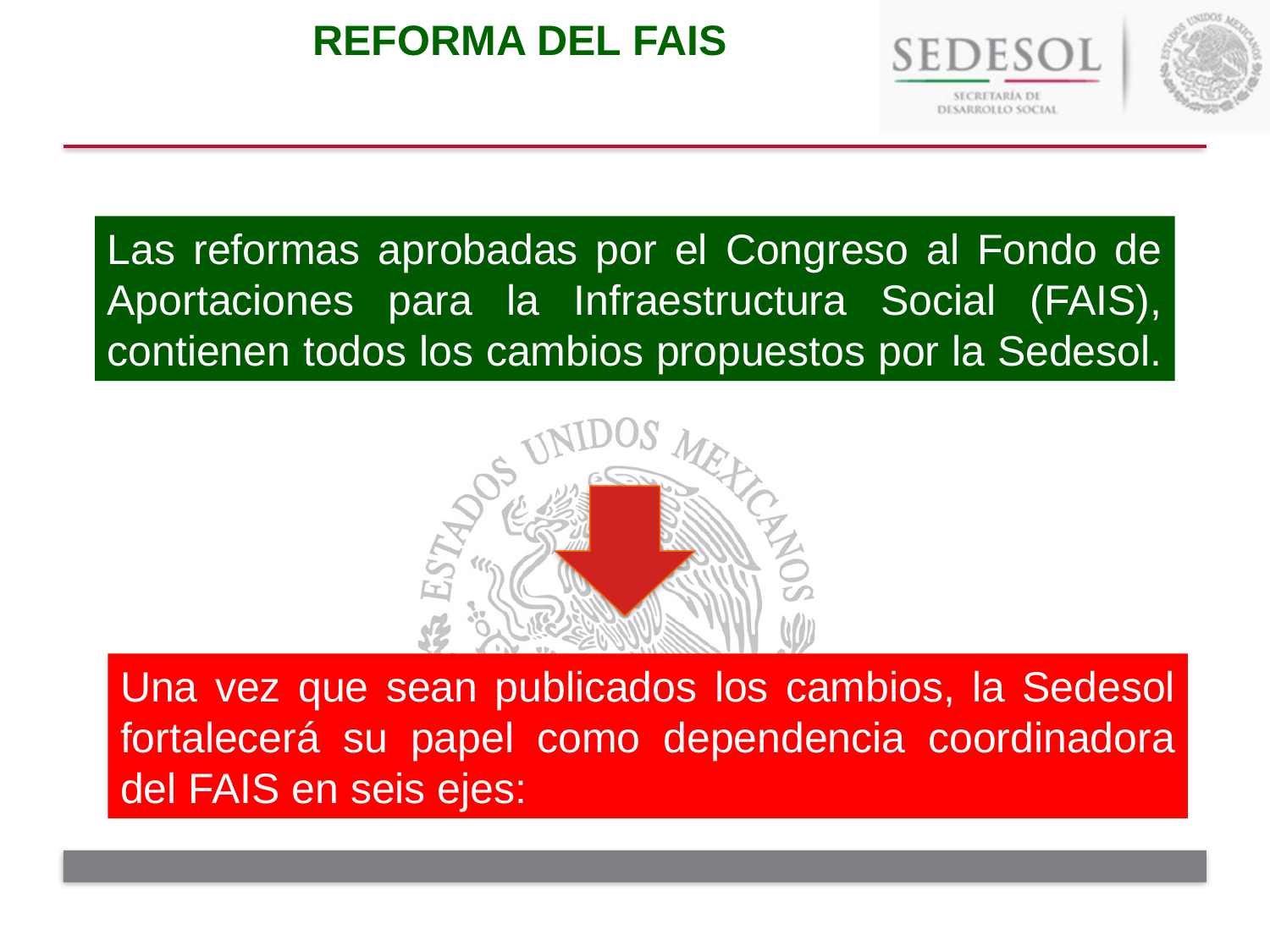

REFORMA DEL FAIS

Las reformas aprobadas por el Congreso al Fondo de Aportaciones para la Infraestructura Social (FAIS), contienen todos los cambios propuestos por la Sedesol.

Una vez que sean publicados los cambios, la Sedesol fortalecerá su papel como dependencia coordinadora del FAIS en seis ejes: